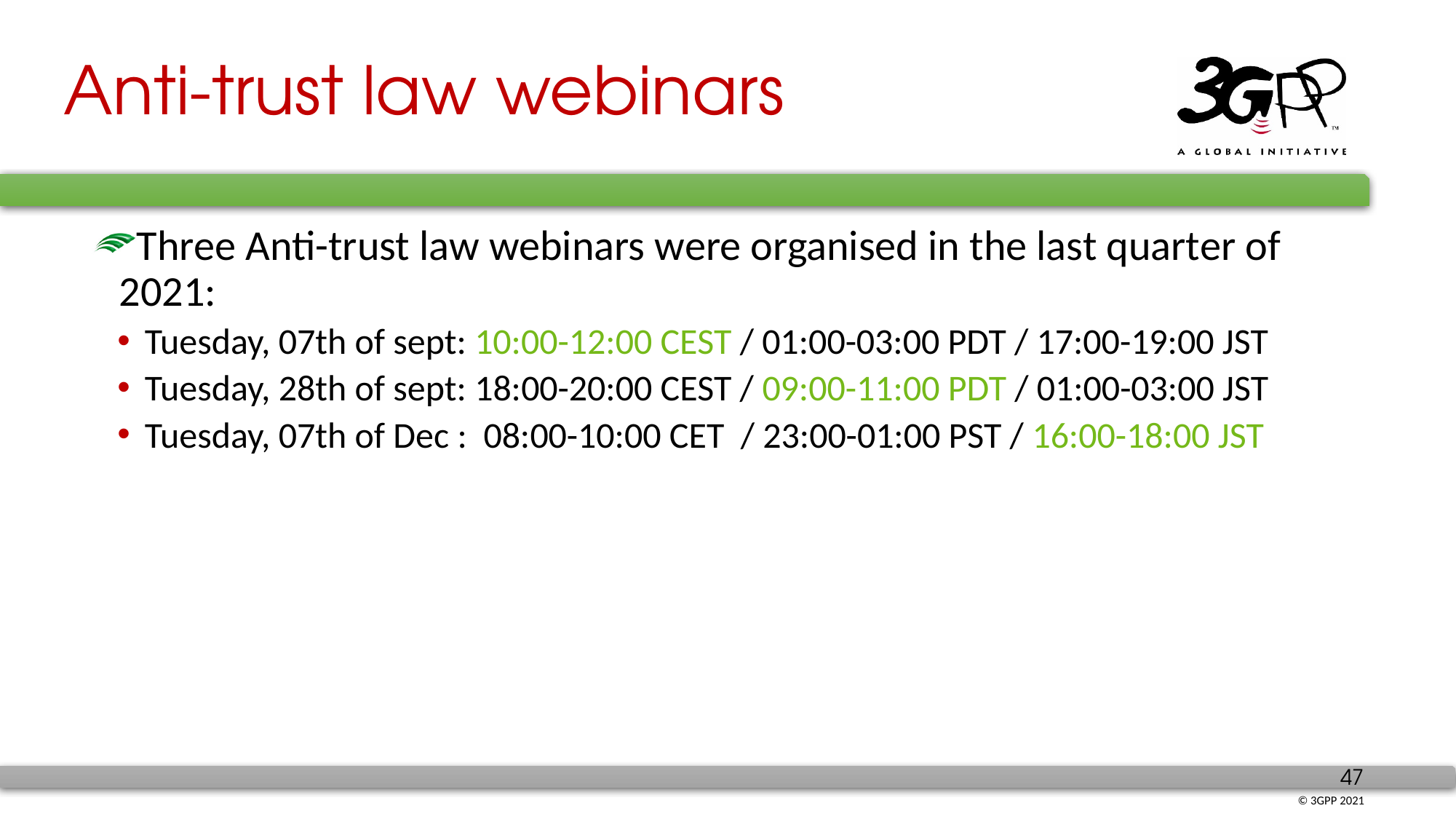

# Anti-trust law webinars
Three Anti-trust law webinars were organised in the last quarter of 2021:
Tuesday, 07th of sept: 10:00-12:00 CEST / 01:00-03:00 PDT / 17:00-19:00 JST
Tuesday, 28th of sept: 18:00-20:00 CEST / 09:00-11:00 PDT / 01:00-03:00 JST
Tuesday, 07th of Dec :  08:00-10:00 CET  / 23:00-01:00 PST / 16:00-18:00 JST